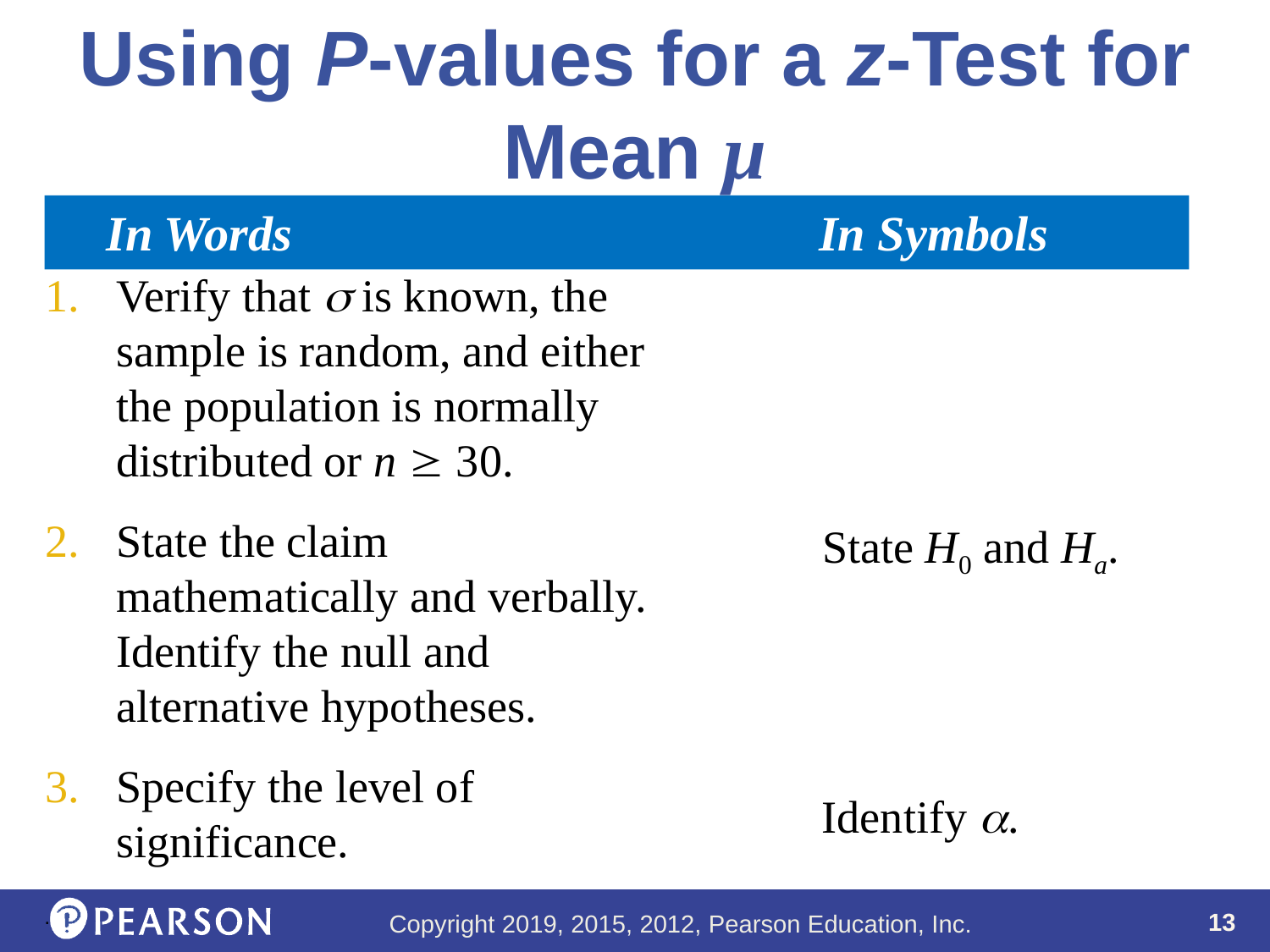

# Using P-values for a z-Test for Mean μ

    In Words					In Symbols
Verify that σ is known, the sample is random, and either the population is normally distributed or n ≥ 30.
State the claim mathematically and verbally.  Identify the null and alternative hypotheses.
Specify the level of significance.
State H0 and Ha.
Identify α.
.